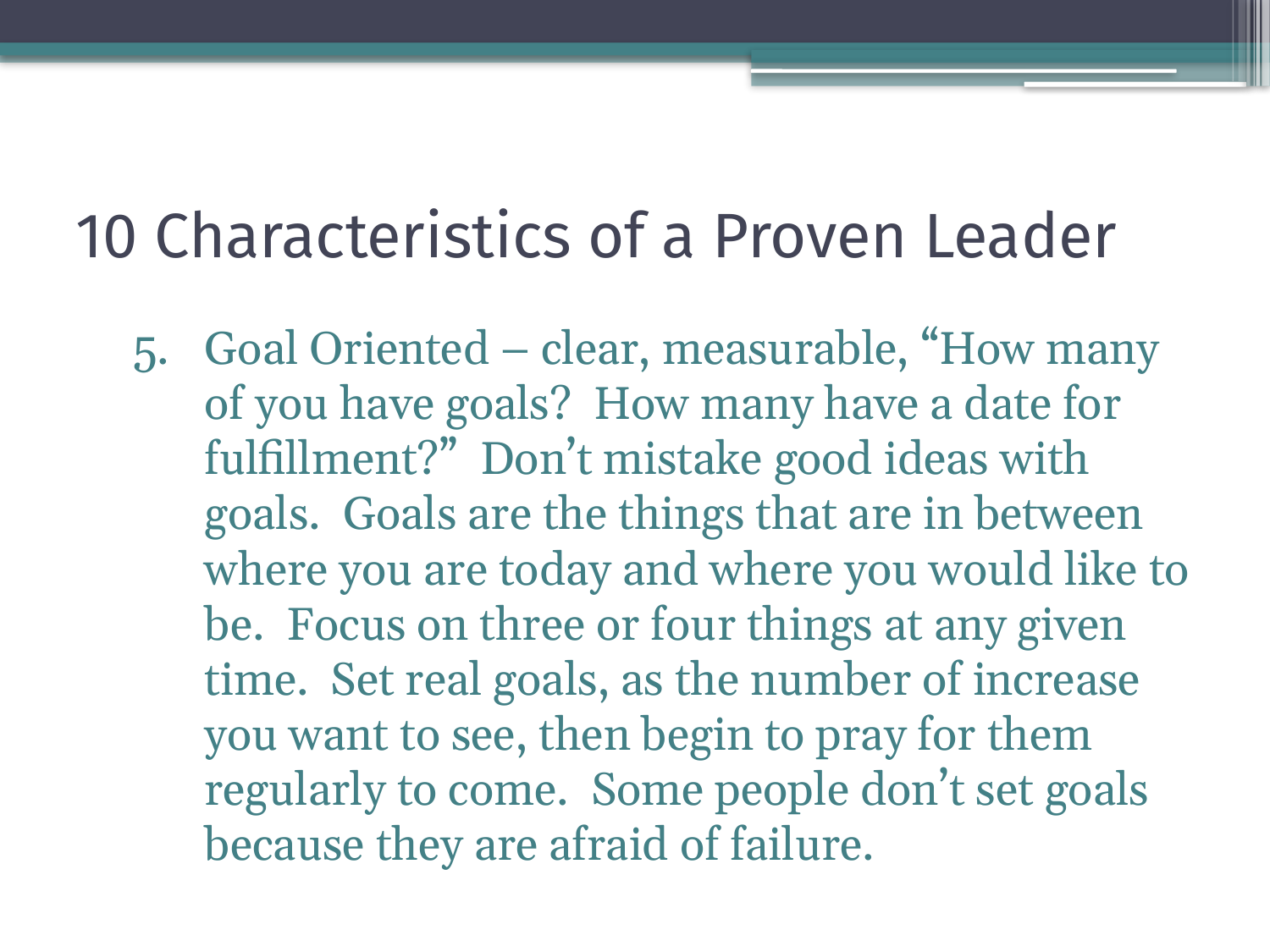

# 10 Characteristics of a Proven Leader
Goal Oriented – clear, measurable, “How many of you have goals?  How many have a date for fulfillment?”  Don’t mistake good ideas with goals.  Goals are the things that are in between where you are today and where you would like to be.  Focus on three or four things at any given time.  Set real goals, as the number of increase you want to see, then begin to pray for them regularly to come.  Some people don’t set goals because they are afraid of failure.